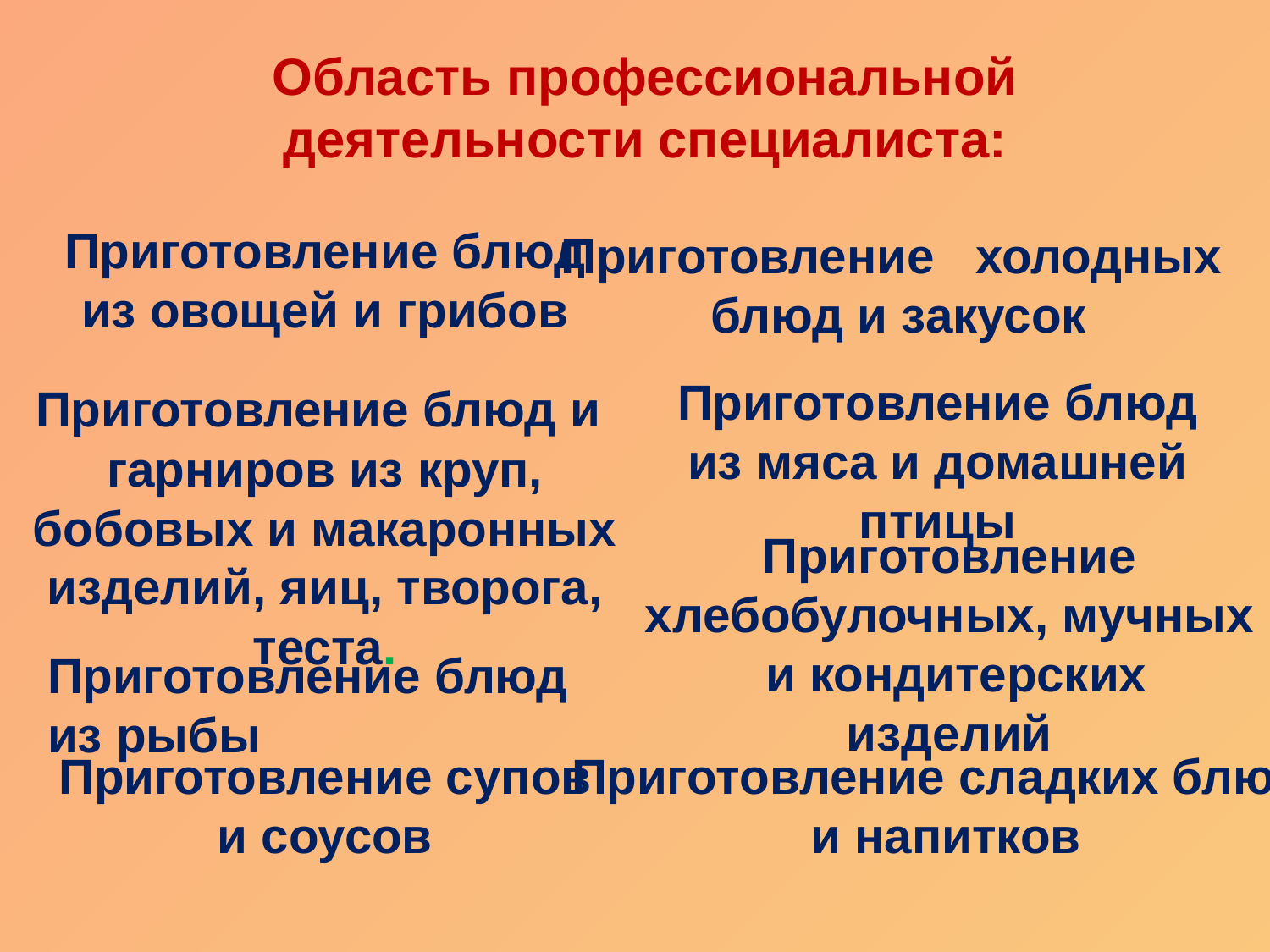

# Область профессиональной деятельности специалиста:
Приготовление   холодных
блюд и закусок

Приготовление блюд из овощей и грибов
Приготовление блюд из мяса и домашней птицы
Приготовление блюд и  гарниров из круп, бобовых и макаронных изделий, яиц, творога, теста.
Приготовление хлебобулочных, мучных  и кондитерских изделий
Приготовление блюд из рыбы
Приготовление супов и соусов
Приготовление сладких блюд
и напитков